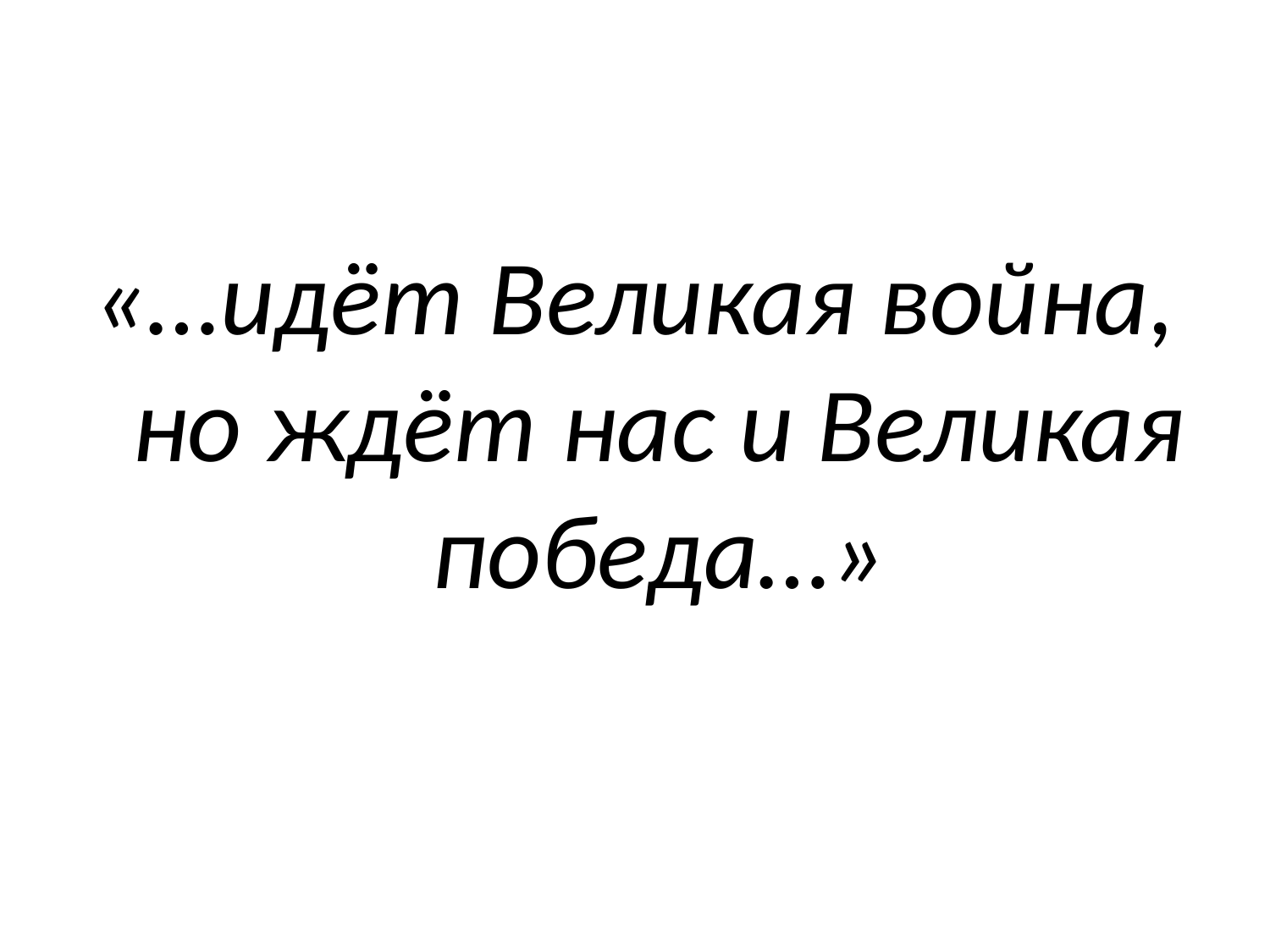

#
«…идёт Великая война, но ждёт нас и Великая победа…»